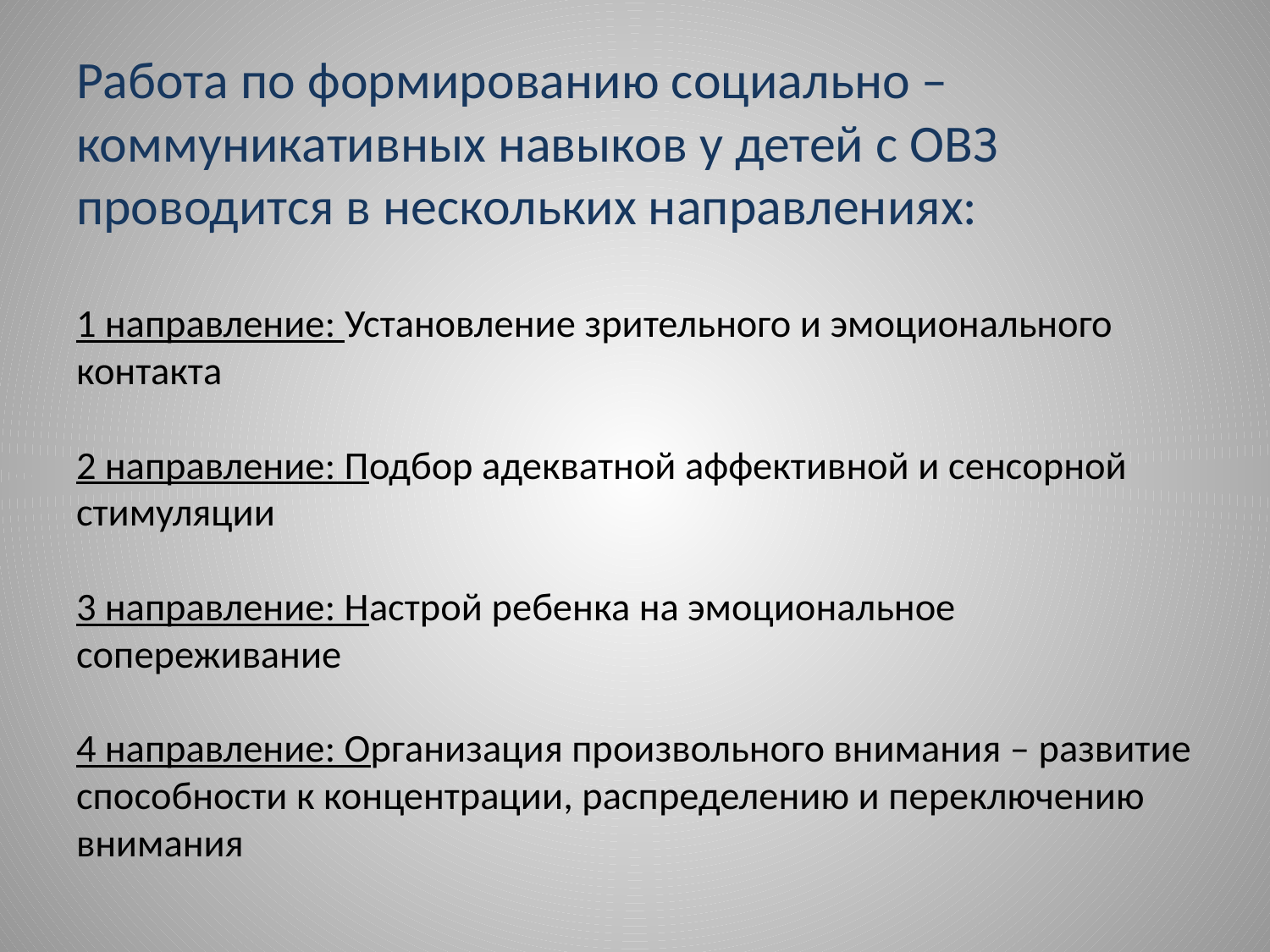

# Работа по формированию социально – коммуникативных навыков у детей с ОВЗ проводится в нескольких направлениях: 1 направление: Установление зрительного и эмоционального контакта 2 направление: Подбор адекватной аффективной и сенсорной стимуляции 3 направление: Настрой ребенка на эмоциональное сопереживание 4 направление: Организация произвольного внимания – развитие способности к концентрации, распределению и переключению внимания